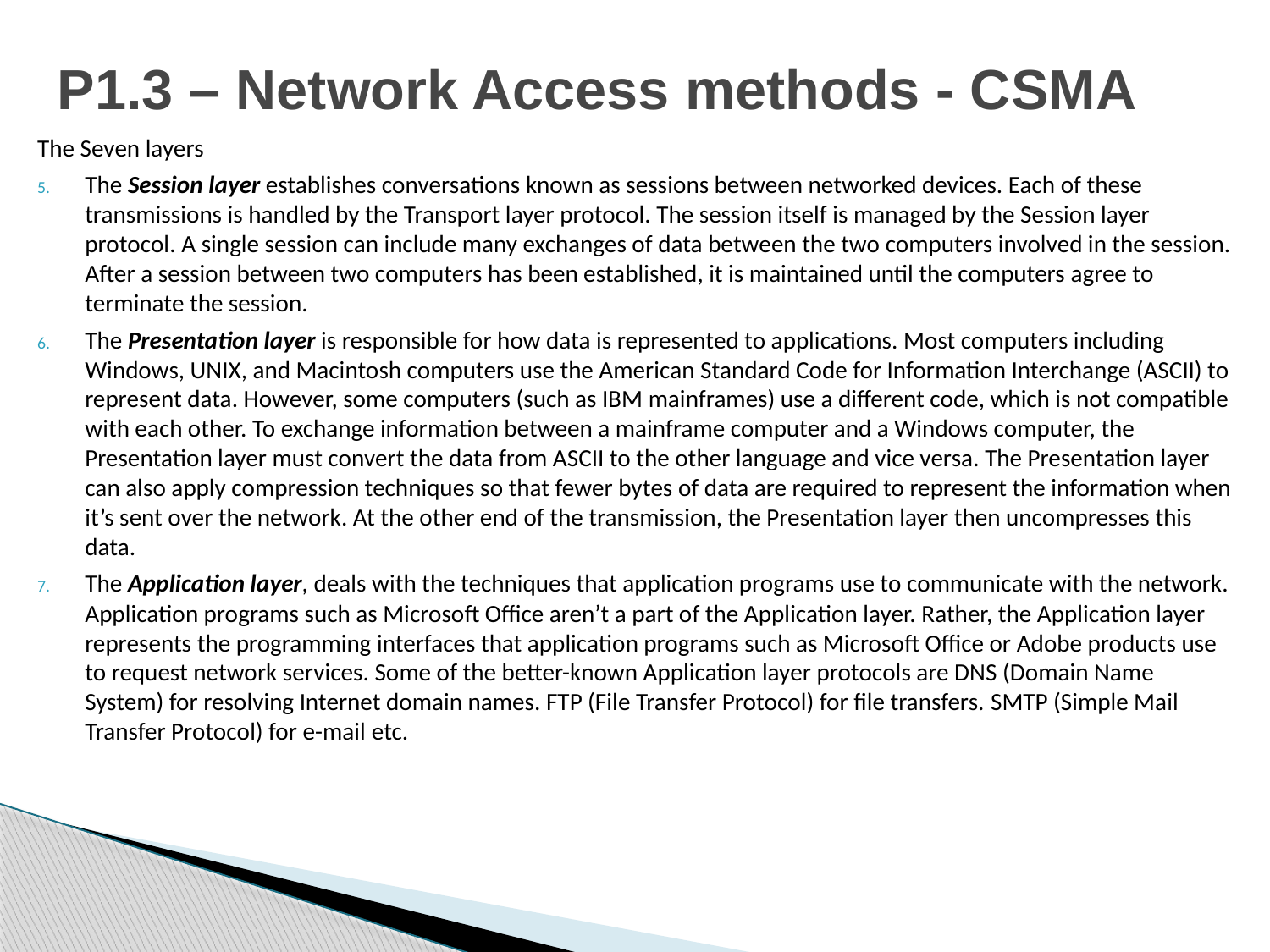

# P1.3 – Network Access methods - CSMA
The Seven layers
The Session layer establishes conversations known as sessions between networked devices. Each of these transmissions is handled by the Transport layer protocol. The session itself is managed by the Session layer protocol. A single session can include many exchanges of data between the two computers involved in the session. After a session between two computers has been established, it is maintained until the computers agree to terminate the session.
The Presentation layer is responsible for how data is represented to applications. Most computers including Windows, UNIX, and Macintosh computers use the American Standard Code for Information Interchange (ASCII) to represent data. However, some computers (such as IBM mainframes) use a different code, which is not compatible with each other. To exchange information between a mainframe computer and a Windows computer, the Presentation layer must convert the data from ASCII to the other language and vice versa. The Presentation layer can also apply compression techniques so that fewer bytes of data are required to represent the information when it’s sent over the network. At the other end of the transmission, the Presentation layer then uncompresses this data.
The Application layer, deals with the techniques that application programs use to communicate with the network. Application programs such as Microsoft Office aren’t a part of the Application layer. Rather, the Application layer represents the programming interfaces that application programs such as Microsoft Office or Adobe products use to request network services. Some of the better-known Application layer protocols are DNS (Domain Name System) for resolving Internet domain names. FTP (File Transfer Protocol) for file transfers. SMTP (Simple Mail Transfer Protocol) for e-mail etc.